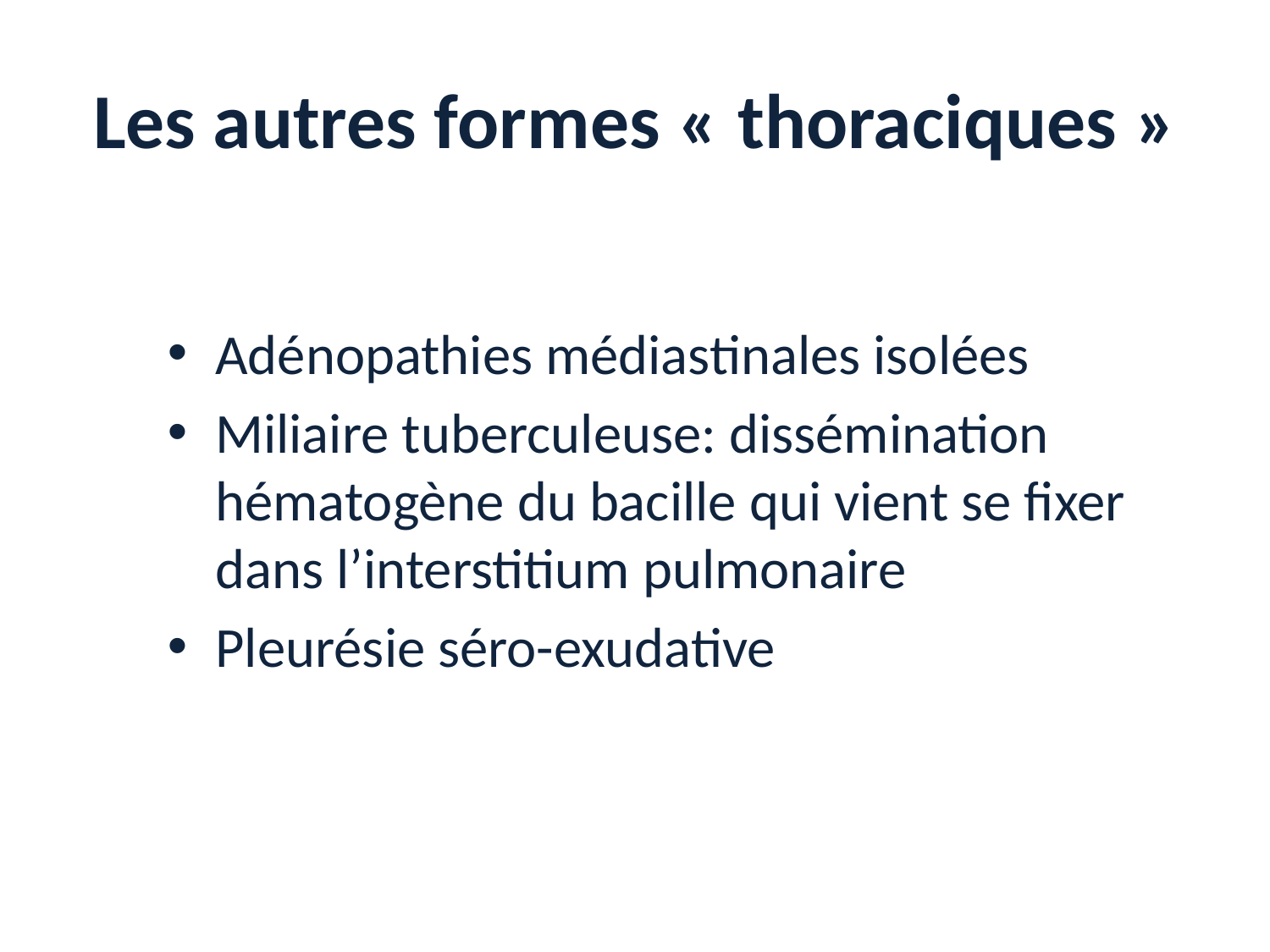

# Les autres formes « thoraciques »

Adénopathies médiastinales isolées
Miliaire tuberculeuse: dissémination hématogène du bacille qui vient se fixer dans l’interstitium pulmonaire
Pleurésie séro-exudative